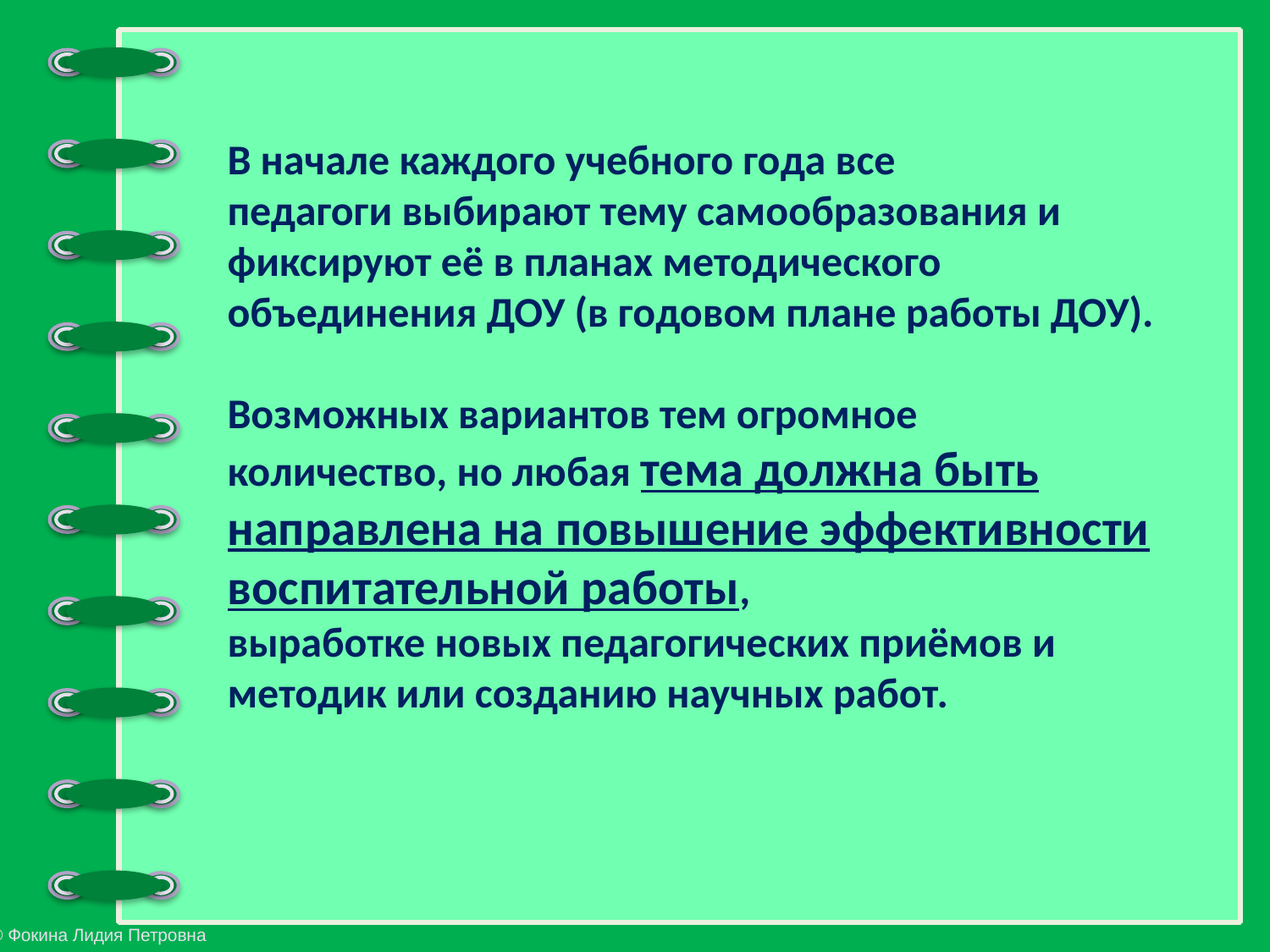

В начале каждого учебного года все
педагоги выбирают тему самообразования и фиксируют её в планах методического объединения ДОУ (в годовом плане работы ДОУ).

Возможных вариантов тем огромное
количество, но любая тема должна быть
направлена на повышение эффективности воспитательной работы,
выработке новых педагогических приёмов и методик или созданию научных работ.